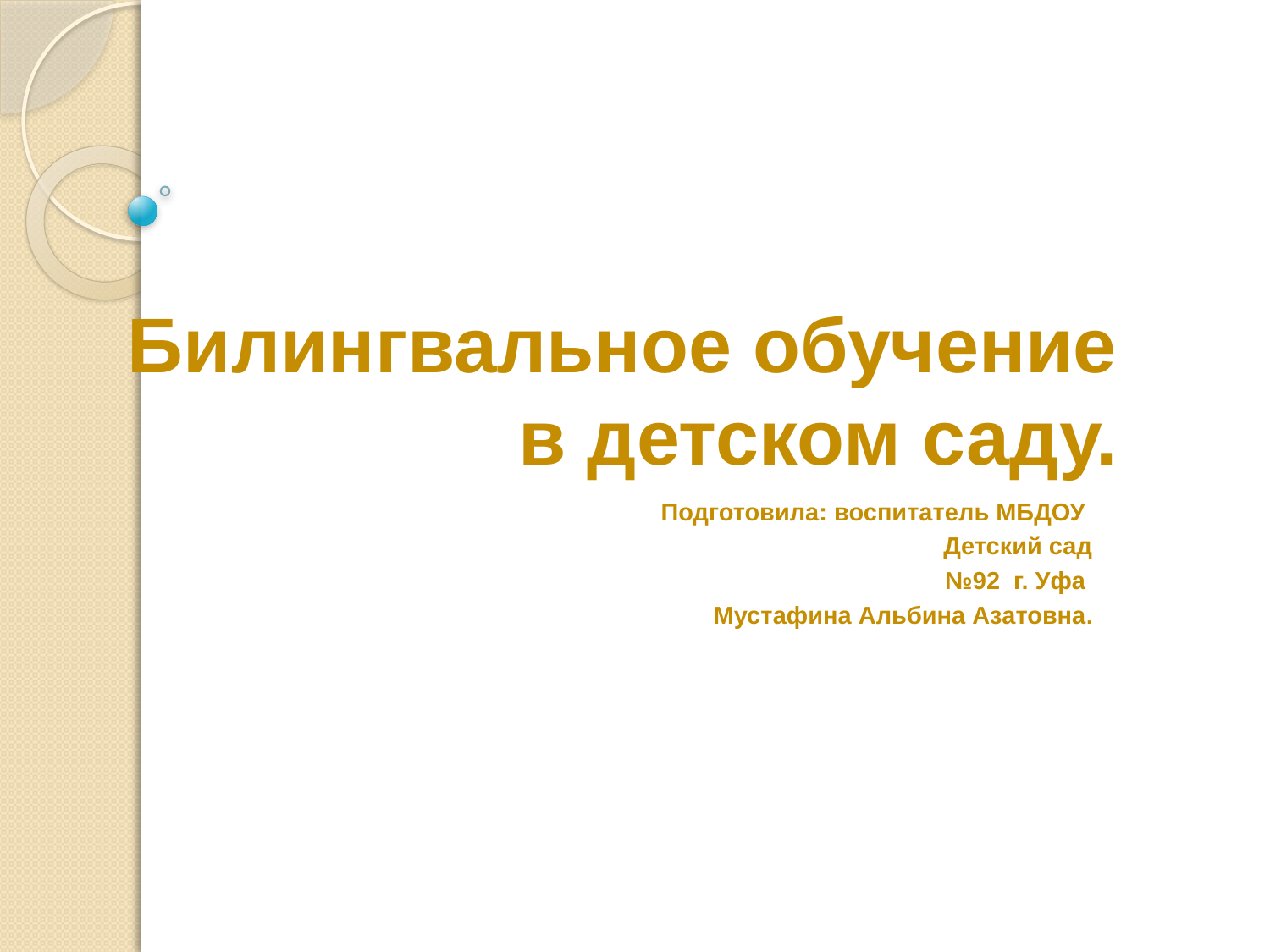

# Билингвальное обучение в детском саду.
Подготовила: воспитатель МБДОУ
Детский сад
 №92  г. Уфа
Мустафина Альбина Азатовна.